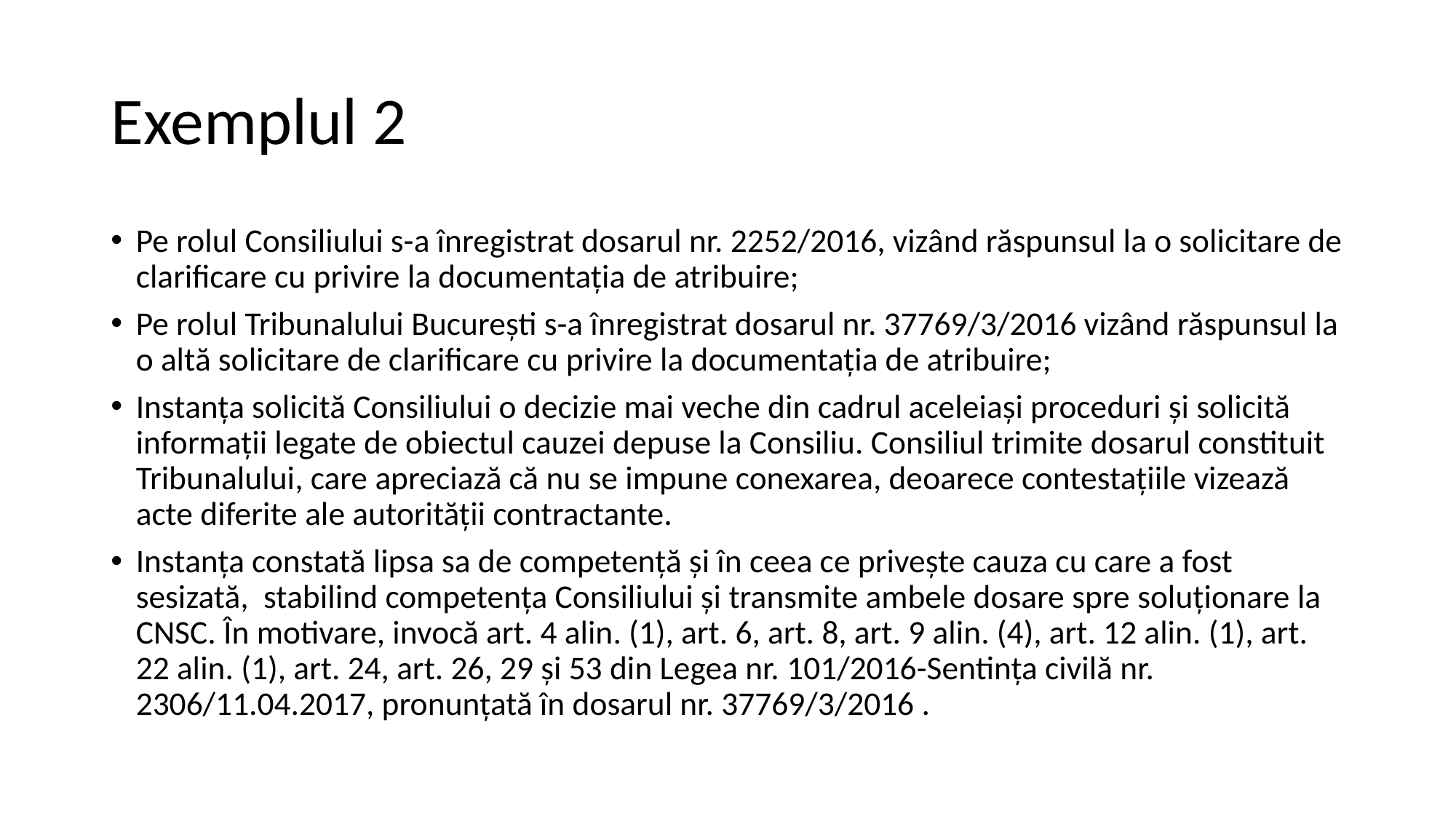

# Exemplul 2
Pe rolul Consiliului s-a înregistrat dosarul nr. 2252/2016, vizând răspunsul la o solicitare de clarificare cu privire la documentația de atribuire;
Pe rolul Tribunalului București s-a înregistrat dosarul nr. 37769/3/2016 vizând răspunsul la o altă solicitare de clarificare cu privire la documentația de atribuire;
Instanța solicită Consiliului o decizie mai veche din cadrul aceleiași proceduri și solicită informații legate de obiectul cauzei depuse la Consiliu. Consiliul trimite dosarul constituit Tribunalului, care apreciază că nu se impune conexarea, deoarece contestațiile vizează acte diferite ale autorității contractante.
Instanța constată lipsa sa de competență și în ceea ce privește cauza cu care a fost sesizată,  stabilind competența Consiliului și transmite ambele dosare spre soluționare la CNSC. În motivare, invocă art. 4 alin. (1), art. 6, art. 8, art. 9 alin. (4), art. 12 alin. (1), art. 22 alin. (1), art. 24, art. 26, 29 și 53 din Legea nr. 101/2016-Sentința civilă nr. 2306/11.04.2017, pronunțată în dosarul nr. 37769/3/2016 .